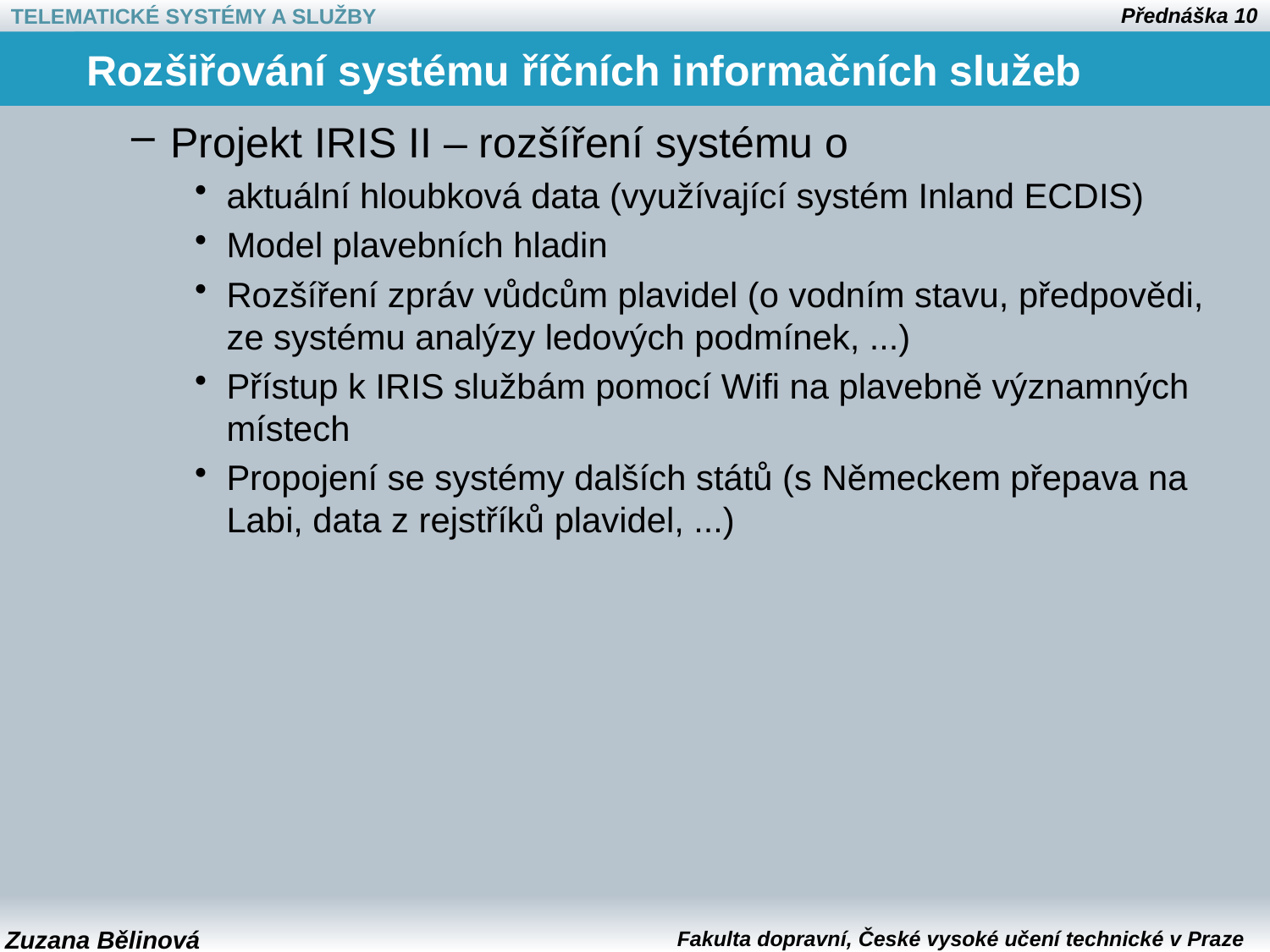

# Rozšiřování systému říčních informačních služeb
Projekt IRIS II – rozšíření systému o
aktuální hloubková data (využívající systém Inland ECDIS)
Model plavebních hladin
Rozšíření zpráv vůdcům plavidel (o vodním stavu, předpovědi, ze systému analýzy ledových podmínek, ...)
Přístup k IRIS službám pomocí Wifi na plavebně významných místech
Propojení se systémy dalších států (s Německem přepava na Labi, data z rejstříků plavidel, ...)